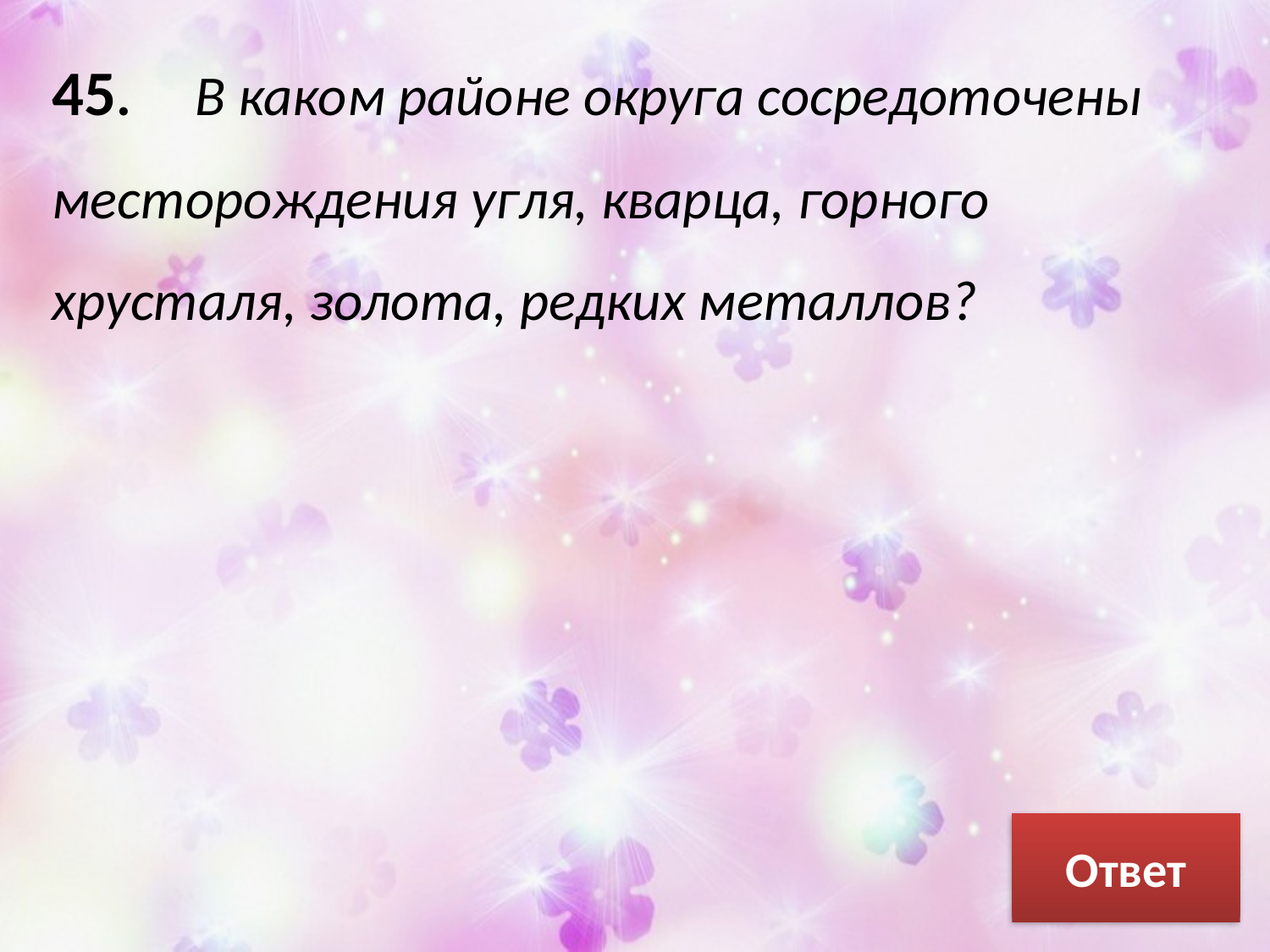

45.     В каком районе округа сосредоточены месторождения угля, кварца, горного хрусталя, золота, редких металлов?
Ответ